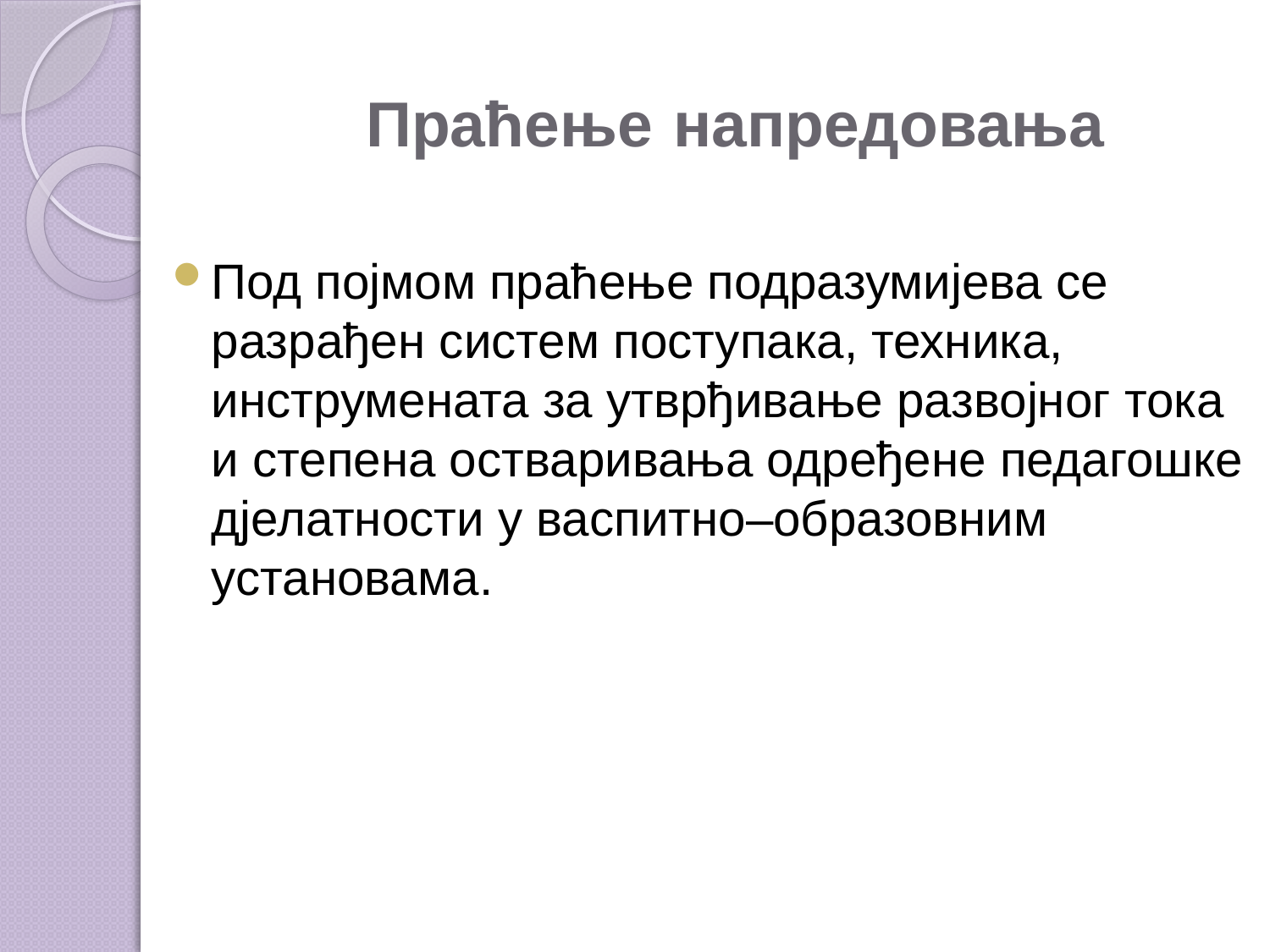

# Праћење напредовања
Под појмом праћење подразумијева се разрађен систем поступака, техника, инструмената за утврђивање развојног тока и степена остваривања одређене педагошке дјелатности у васпитно–образовним установама.